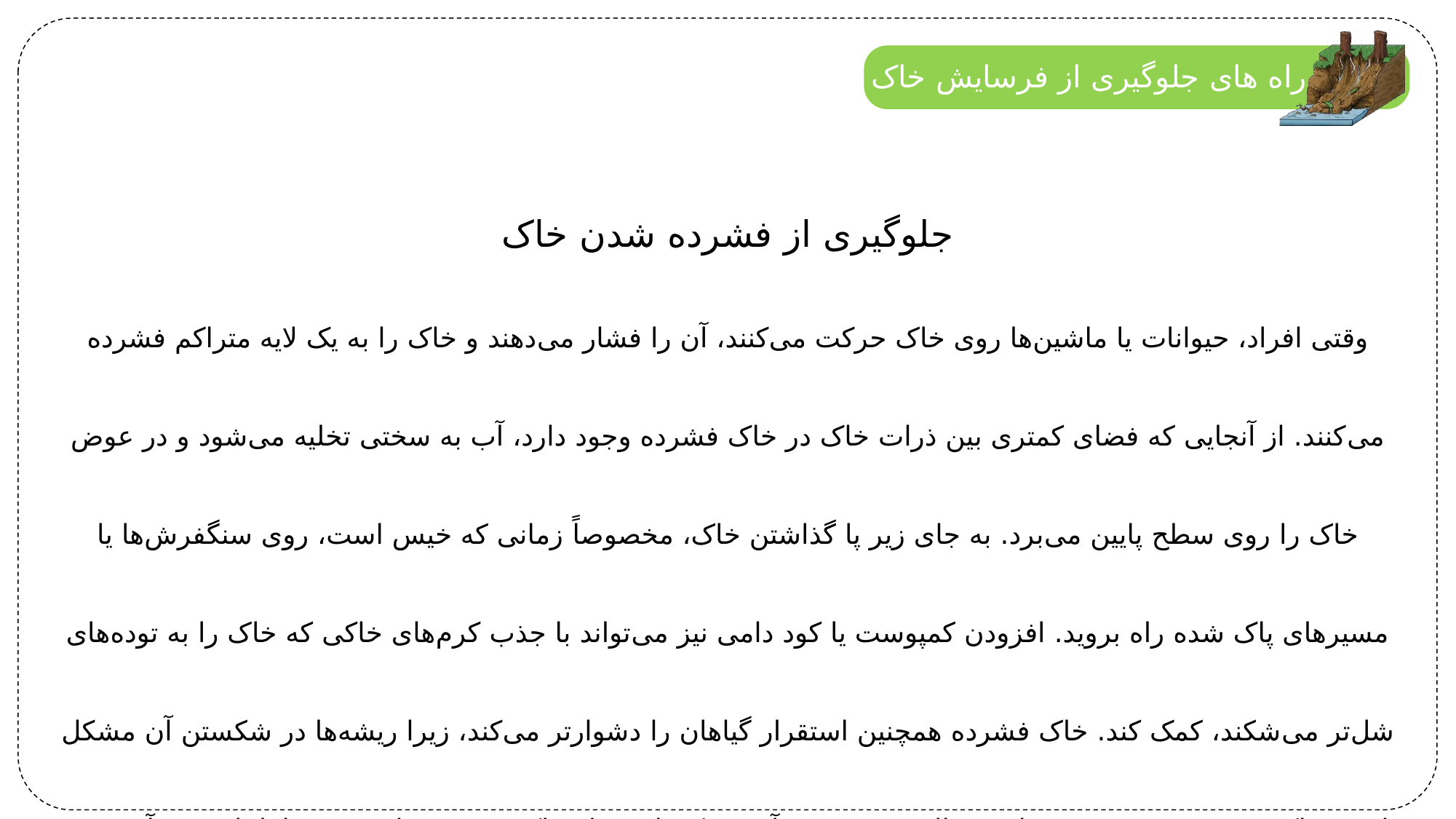

راه های جلوگیری از فرسایش خاک
جلوگیری از فشرده شدن خاک
وقتی افراد، حیوانات یا ماشین‌ها روی خاک حرکت می‌کنند، آن را فشار می‌دهند و خاک را به یک لایه متراکم فشرده می‌کنند. از آنجایی که فضای کمتری بین ذرات خاک در خاک فشرده وجود دارد، آب به سختی تخلیه می‌شود و در عوض خاک را روی سطح پایین می‌برد. به جای زیر پا گذاشتن خاک، مخصوصاً زمانی که خیس است، روی سنگفرش‌ها یا مسیرهای پاک شده راه بروید. افزودن کمپوست یا کود دامی نیز می‌تواند با جذب کرم‌های خاکی که خاک را به توده‌های شل‌تر می‌شکند، کمک کند. خاک فشرده همچنین استقرار گیاهان را دشوارتر می‌کند، زیرا ریشه‌ها در شکستن آن مشکل دارند. تراکم همیشه منجر به فرسایش خالص می شود. آب ممکن است از خاک فشرده خارج شود، اما با خروج آن نیروی بیشتری تولید می‌کند که می‌تواند فرسایش را در مناطق دیگر افزایش دهد.